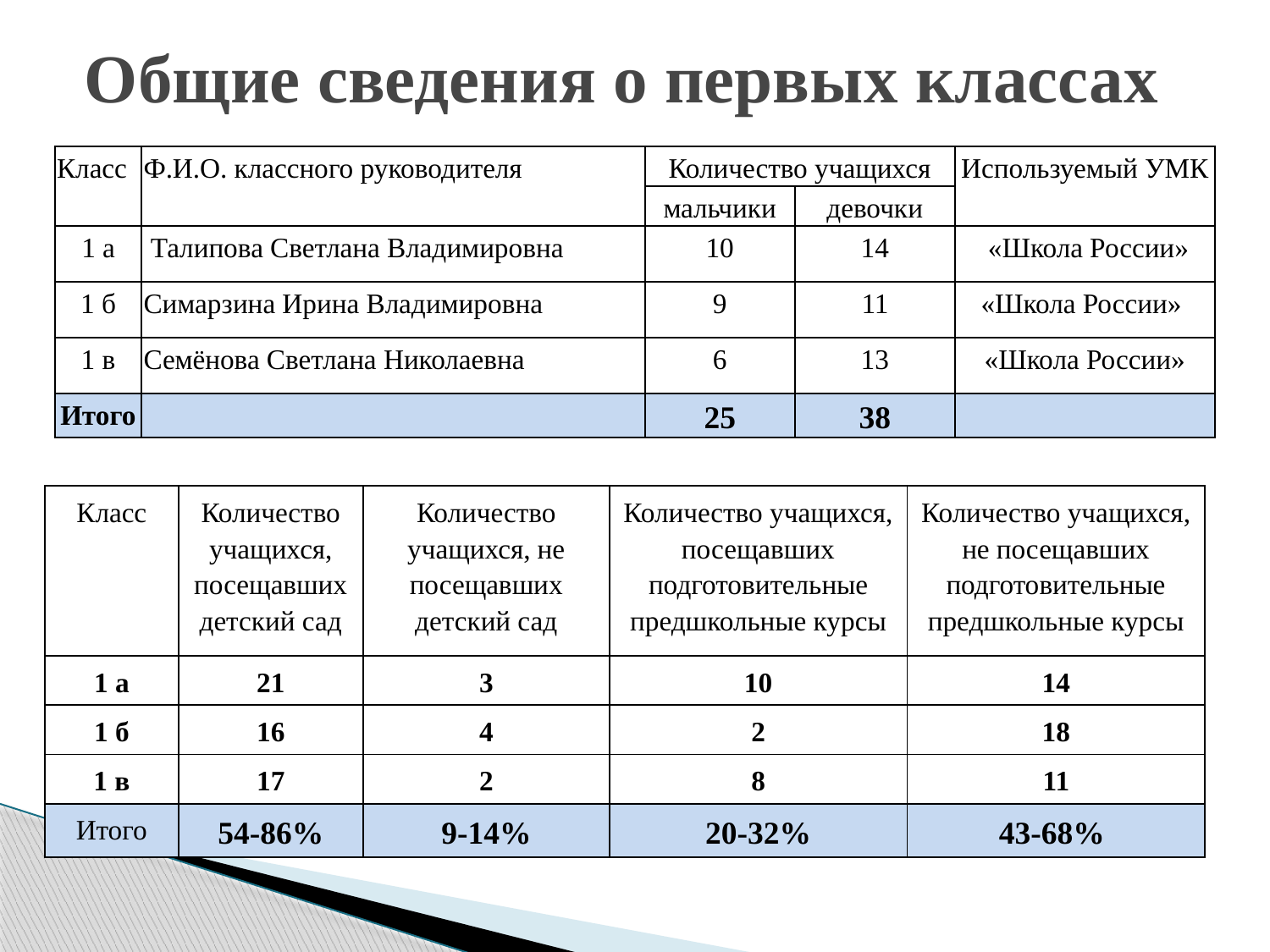

# Общие сведения о первых классах
| Класс | Ф.И.О. классного руководителя | Количество учащихся |  | Используемый УМК |
| --- | --- | --- | --- | --- |
|  |  | мальчики | девочки |  |
| 1 а | Талипова Светлана Владимировна | 10 | 14 | «Школа России» |
| 1 б | Симарзина Ирина Владимировна | 9 | 11 | «Школа России» |
| 1 в | Семёнова Светлана Николаевна | 6 | 13 | «Школа России» |
| Итого |  | 25 | 38 |  |
| Класс | Количество учащихся, посещавших детский сад | Количество учащихся, не посещавших детский сад | Количество учащихся, посещавших подготовительные предшкольные курсы | Количество учащихся, не посещавших подготовительные предшкольные курсы |
| --- | --- | --- | --- | --- |
| 1 а | 21 | 3 | 10 | 14 |
| 1 б | 16 | 4 | 2 | 18 |
| 1 в | 17 | 2 | 8 | 11 |
| Итого | 54-86% | 9-14% | 20-32% | 43-68% |